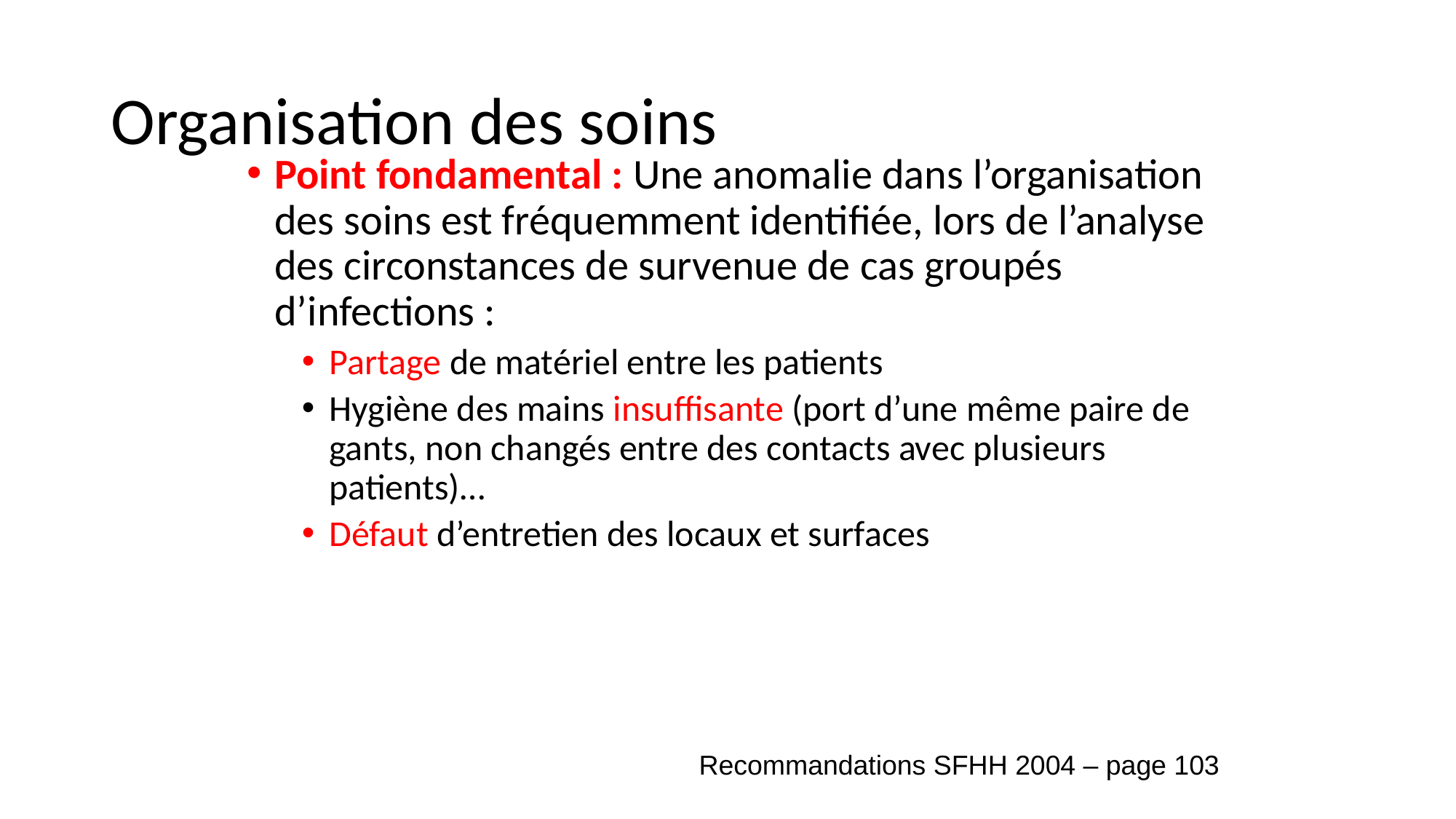

# Organisation des soins
Point fondamental : Une anomalie dans l’organisation des soins est fréquemment identifiée, lors de l’analyse des circonstances de survenue de cas groupés d’infections :
Partage de matériel entre les patients
Hygiène des mains insuffisante (port d’une même paire de gants, non changés entre des contacts avec plusieurs patients)…
Défaut d’entretien des locaux et surfaces
Recommandations SFHH 2004 – page 103